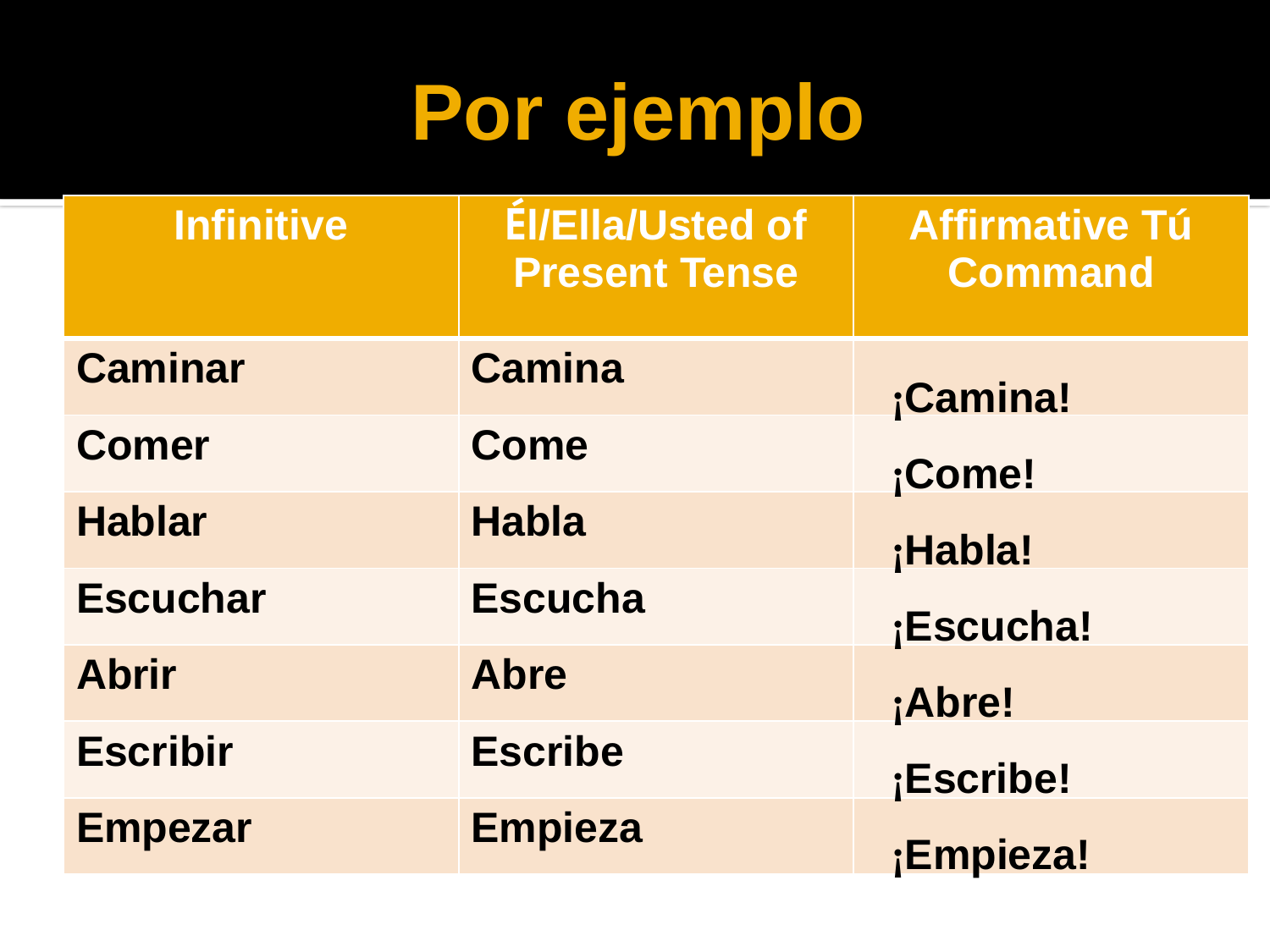

# Por ejemplo
| Infinitive | Él/Ella/Usted of Present Tense | Affirmative Tú Command |
| --- | --- | --- |
| Caminar | Camina |  |
| Comer | Come |  |
| Hablar | Habla |  |
| Escuchar | Escucha |  |
| Abrir | Abre |  |
| Escribir | Escribe |  |
| Empezar | Empieza |  |
¡Camina!
¡Come!
¡Habla!
¡Escucha!
¡Abre!
¡Escribe!
¡Empieza!